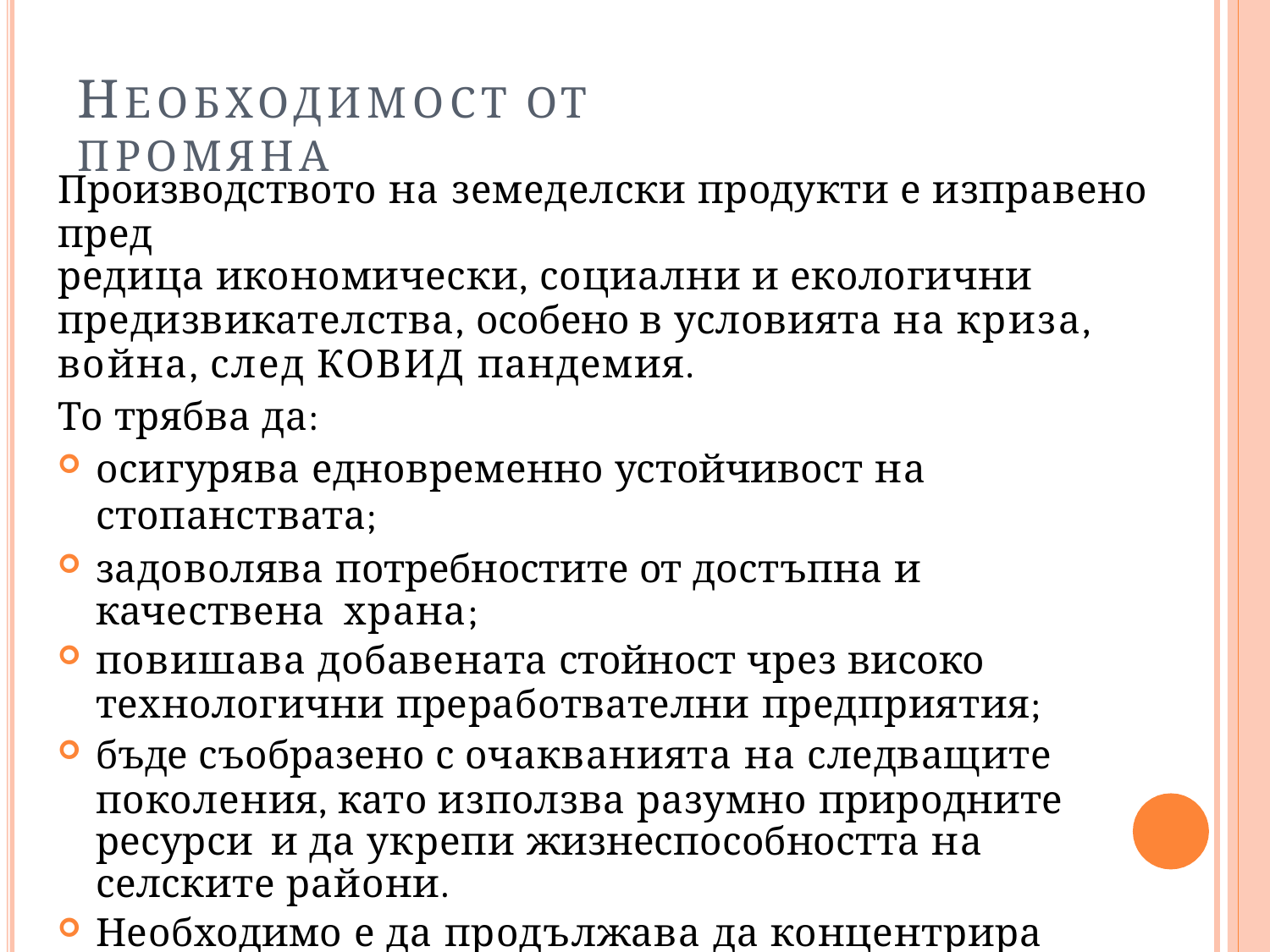

# НЕОБХОДИМОСТ ОТ ПРОМЯНА
Производството на земеделски продукти е изправено пред
редица икономически, социални и екологични
предизвикателства, особено в условията на криза, война, след КОВИД пандемия.
То трябва да:
осигурява едновременно устойчивост на стопанствата;
задоволява потребностите от достъпна и качествена  храна;
повишава добавената стойност чрез високо
технологични преработвателни предприятия;
бъде съобразено с очакванията на следващите
поколения, като използва разумно природните ресурси  и да укрепи жизнеспособността на селските райони.
Необходимо е да продължава да концентрира усилията
за насърчаване и създаване на конкурентоспособен
селскостопански сектор, способен да се справи с кризи и  рискове от различно естество.